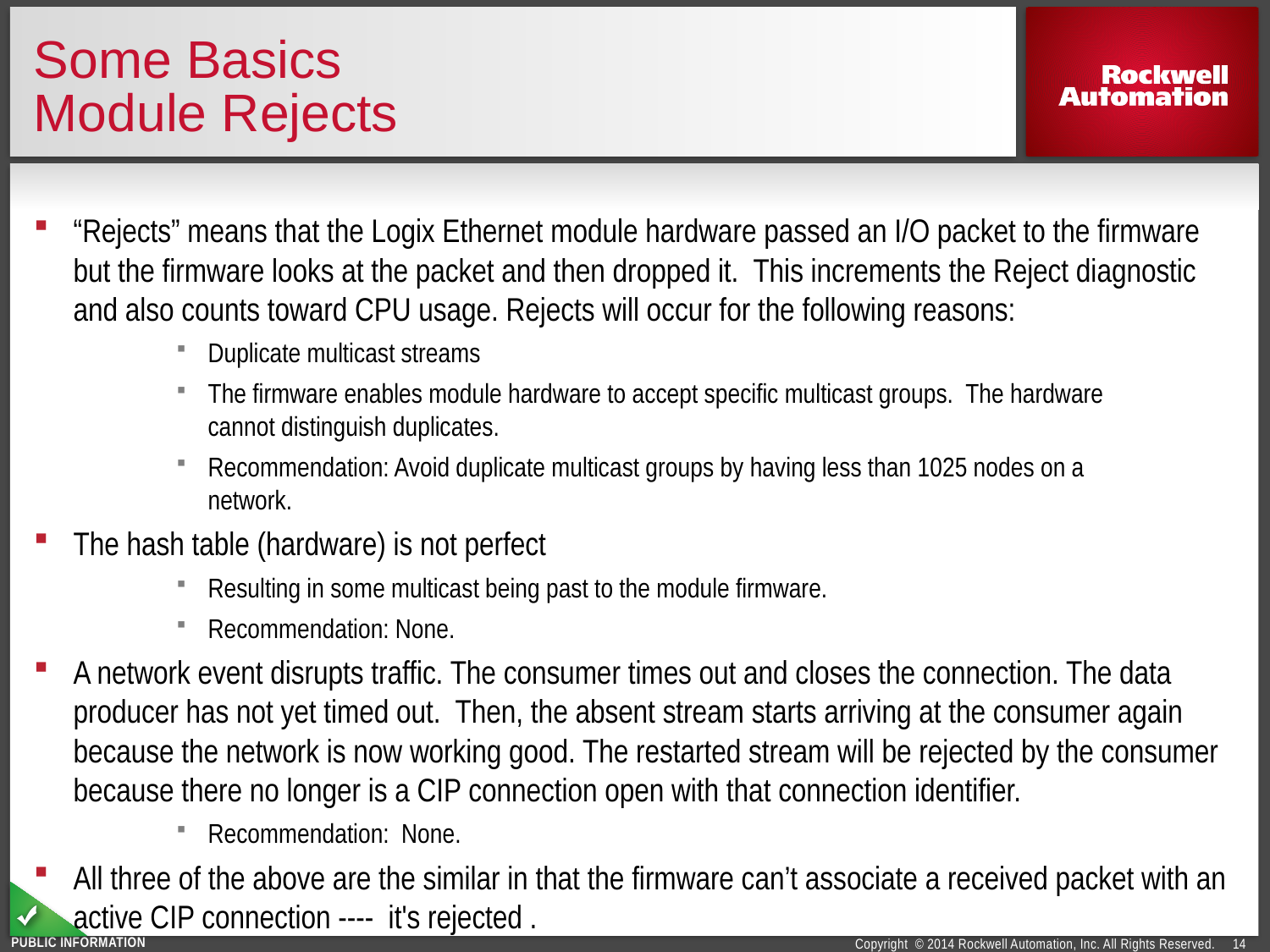

# Some Basics Module Rejects
“Rejects” means that the Logix Ethernet module hardware passed an I/O packet to the firmware but the firmware looks at the packet and then dropped it.  This increments the Reject diagnostic and also counts toward CPU usage. Rejects will occur for the following reasons:
Duplicate multicast streams
The firmware enables module hardware to accept specific multicast groups.  The hardware 	cannot distinguish duplicates.
Recommendation: Avoid duplicate multicast groups by having less than 1025 nodes on a 	network.
The hash table (hardware) is not perfect
Resulting in some multicast being past to the module firmware.
Recommendation: None.
A network event disrupts traffic. The consumer times out and closes the connection. The data producer has not yet timed out.  Then, the absent stream starts arriving at the consumer again because the network is now working good. The restarted stream will be rejected by the consumer because there no longer is a CIP connection open with that connection identifier.
Recommendation:  None.
All three of the above are the similar in that the firmware can’t associate a received packet with an active CIP connection ----  it's rejected .
14